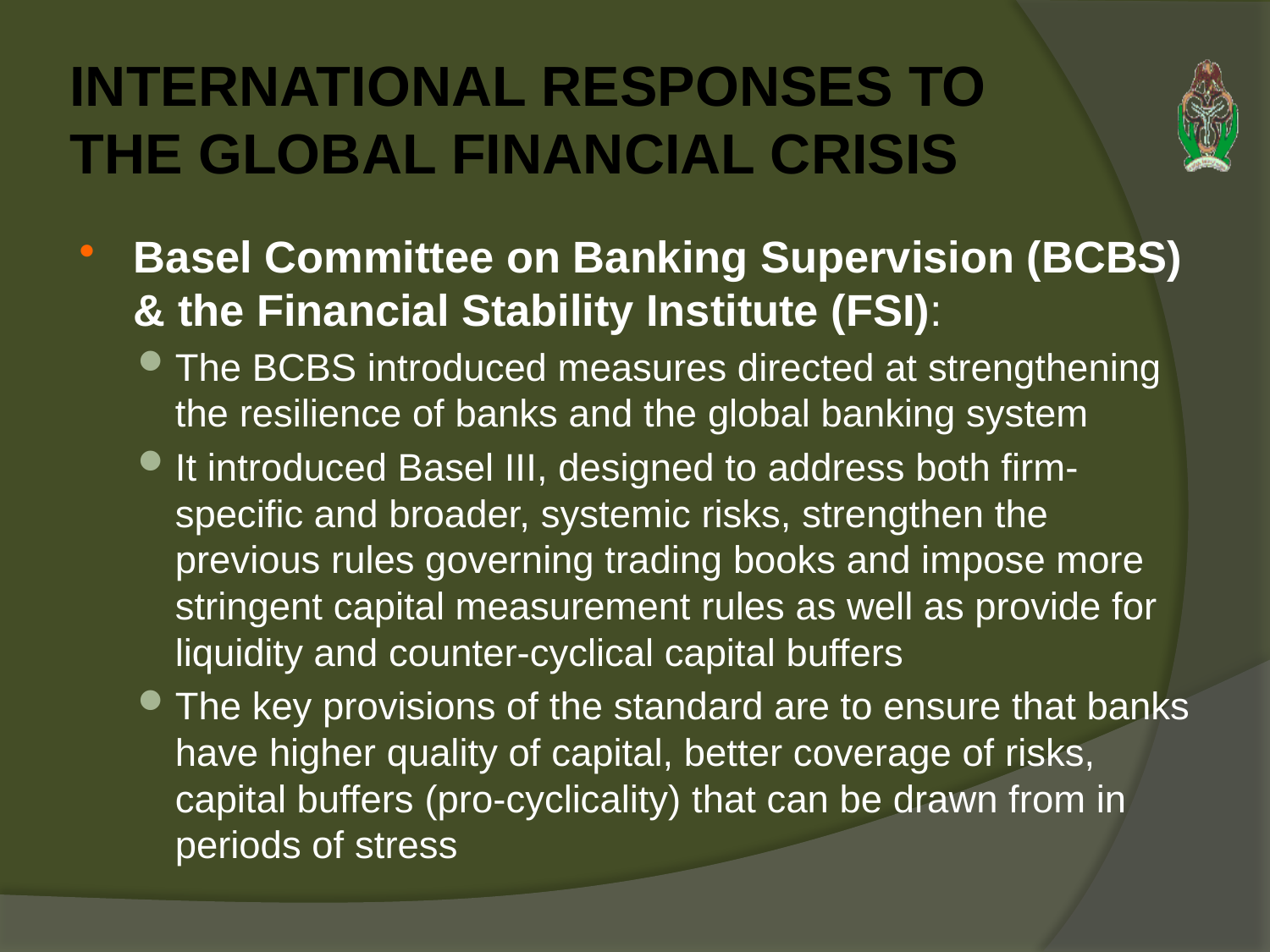

# INTERNATIONAL RESPONSES TO THE GLOBAL FINANCIAL CRISIS
Basel Committee on Banking Supervision (BCBS) & the Financial Stability Institute (FSI):
The BCBS introduced measures directed at strengthening the resilience of banks and the global banking system
It introduced Basel III, designed to address both firm-specific and broader, systemic risks, strengthen the previous rules governing trading books and impose more stringent capital measurement rules as well as provide for liquidity and counter-cyclical capital buffers
The key provisions of the standard are to ensure that banks have higher quality of capital, better coverage of risks, capital buffers (pro-cyclicality) that can be drawn from in periods of stress